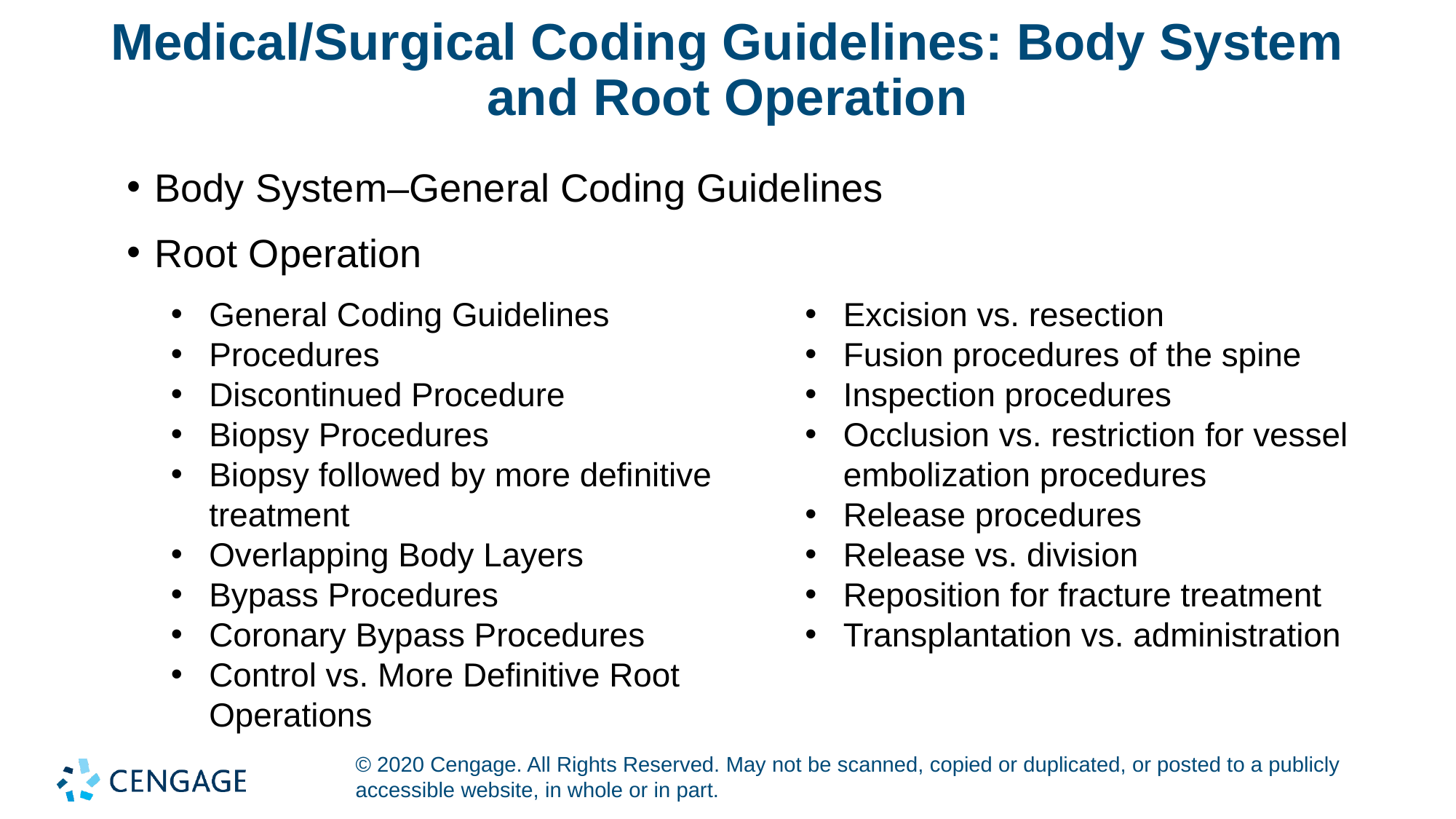

# Medical/Surgical Coding Guidelines: Body System and Root Operation
Body System–General Coding Guidelines
Root Operation
General Coding Guidelines
Procedures
Discontinued Procedure
Biopsy Procedures
Biopsy followed by more definitive treatment
Overlapping Body Layers
Bypass Procedures
Coronary Bypass Procedures
Control vs. More Definitive Root Operations
Excision vs. resection
Fusion procedures of the spine
Inspection procedures
Occlusion vs. restriction for vessel
embolization procedures
Release procedures
Release vs. division
Reposition for fracture treatment
Transplantation vs. administration